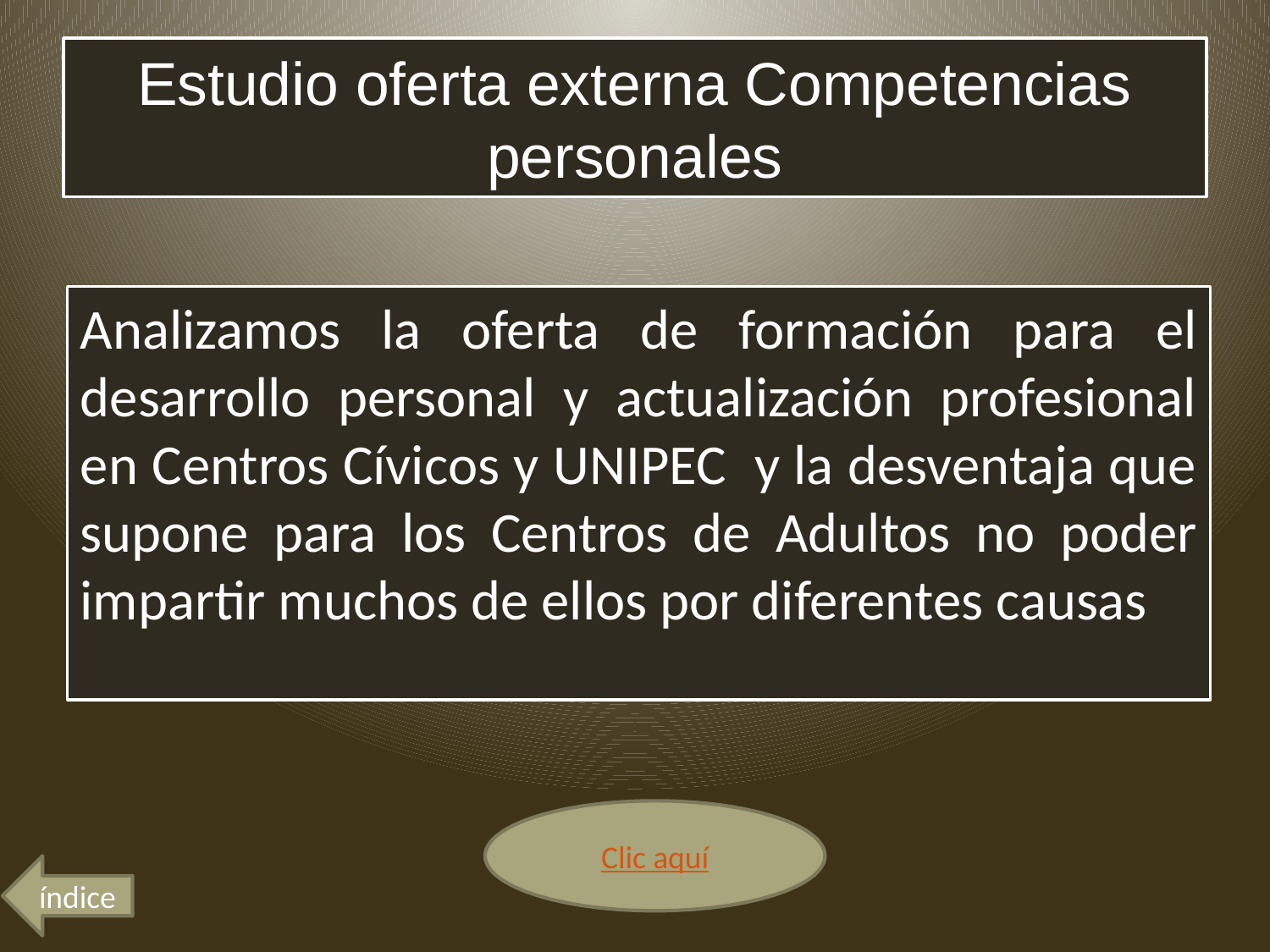

# Estudio oferta externa Competencias personales
Analizamos la oferta de formación para el desarrollo personal y actualización profesional en Centros Cívicos y UNIPEC  y la desventaja que supone para los Centros de Adultos no poder impartir muchos de ellos por diferentes causas
Clic aquí
índice